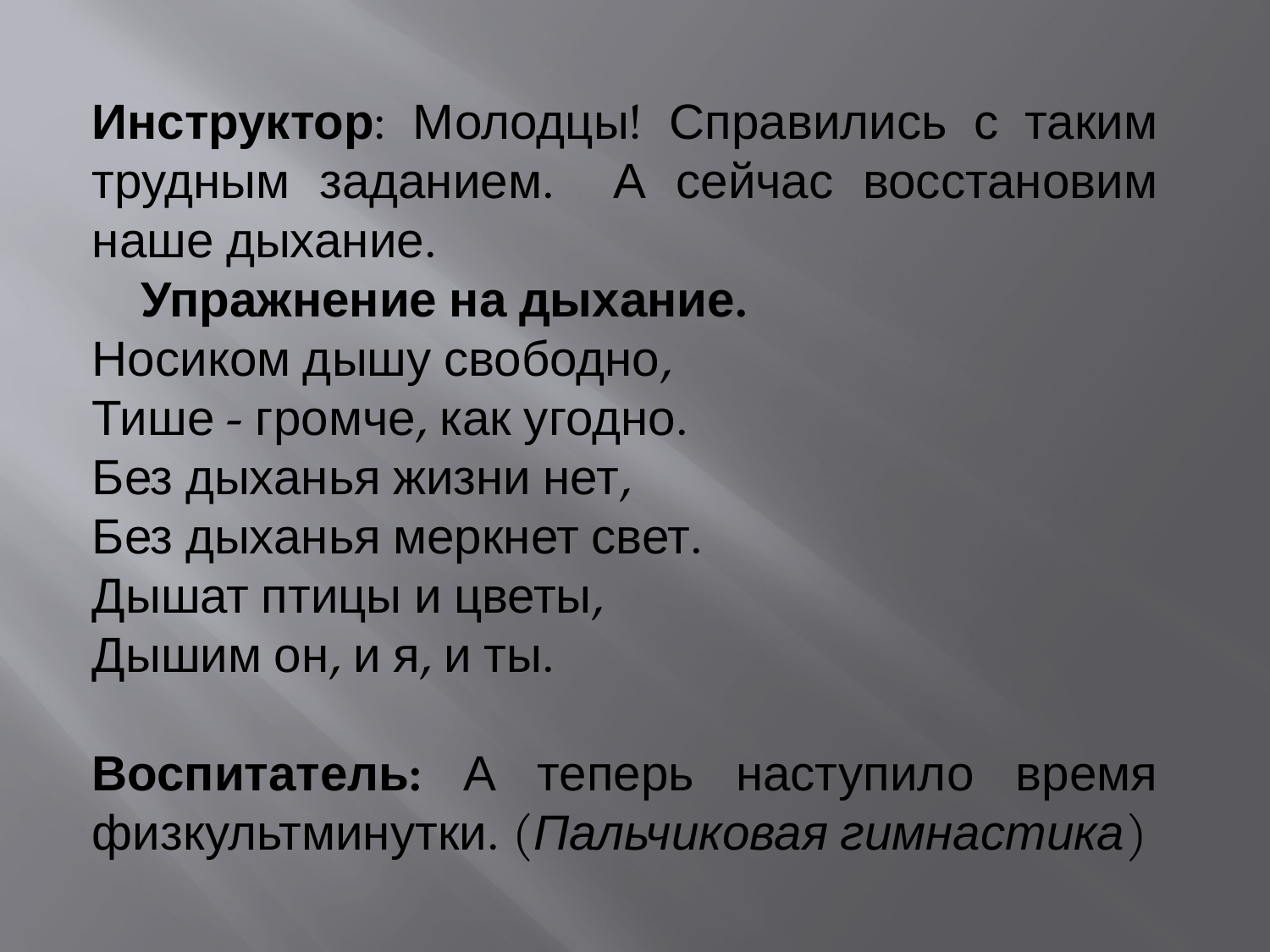

Инструктор: Молодцы! Справились с таким трудным заданием.  А сейчас восстановим наше дыхание.
    Упражнение на дыхание.
Носиком дышу свободно,
Тише - громче, как угодно.
Без дыханья жизни нет,
Без дыханья меркнет свет.
Дышат птицы и цветы,
Дышим он, и я, и ты.

Воспитатель: А теперь наступило время физкультминутки. (Пальчиковая гимнастика)